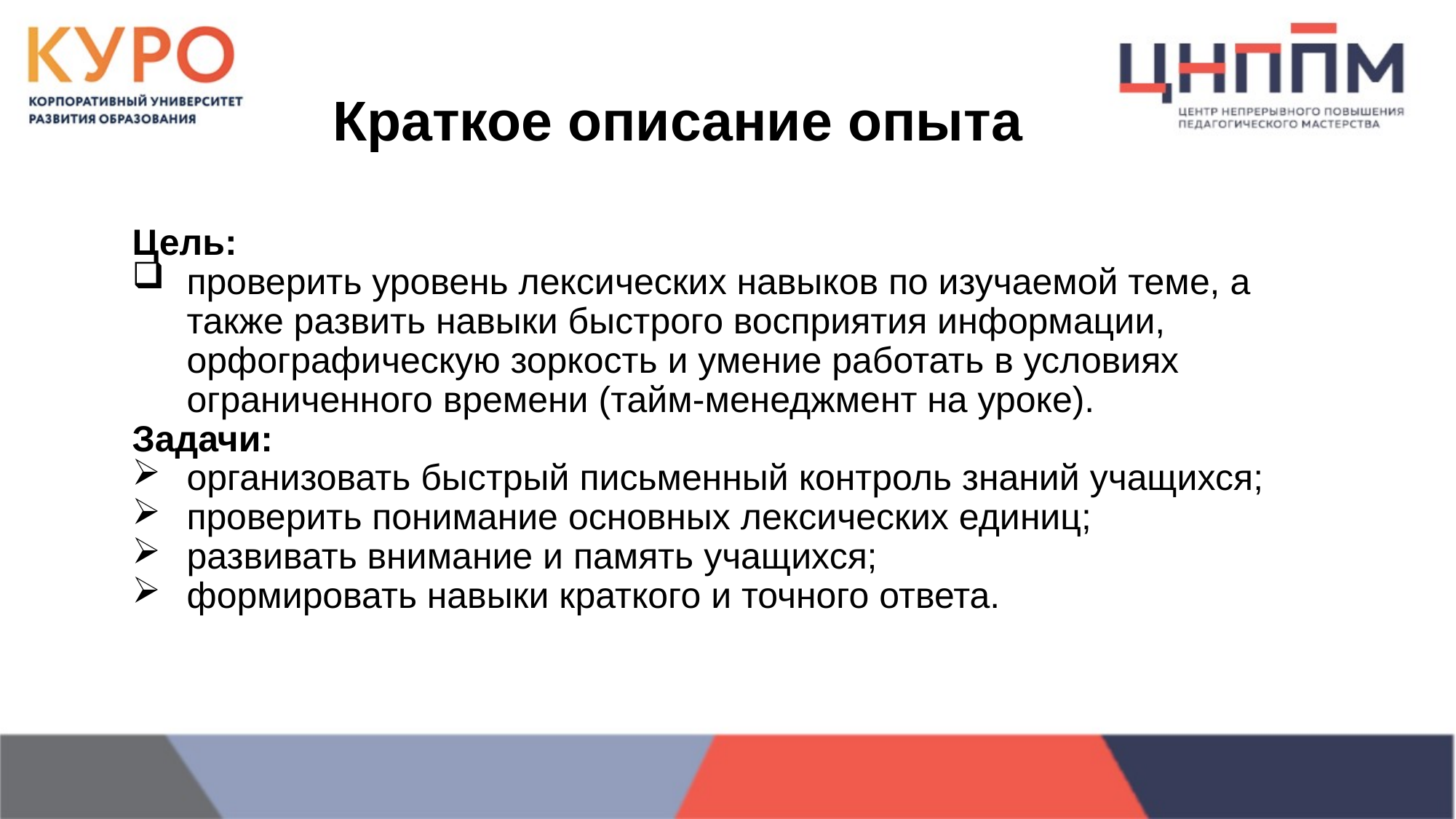

# Краткое описание опыта
Цель:
проверить уровень лексических навыков по изучаемой теме, а также развить навыки быстрого восприятия информации, орфографическую зоркость и умение работать в условиях ограниченного времени (тайм-менеджмент на уроке).
Задачи:
организовать быстрый письменный контроль знаний учащихся;
проверить понимание основных лексических единиц;
развивать внимание и память учащихся;
формировать навыки краткого и точного ответа.